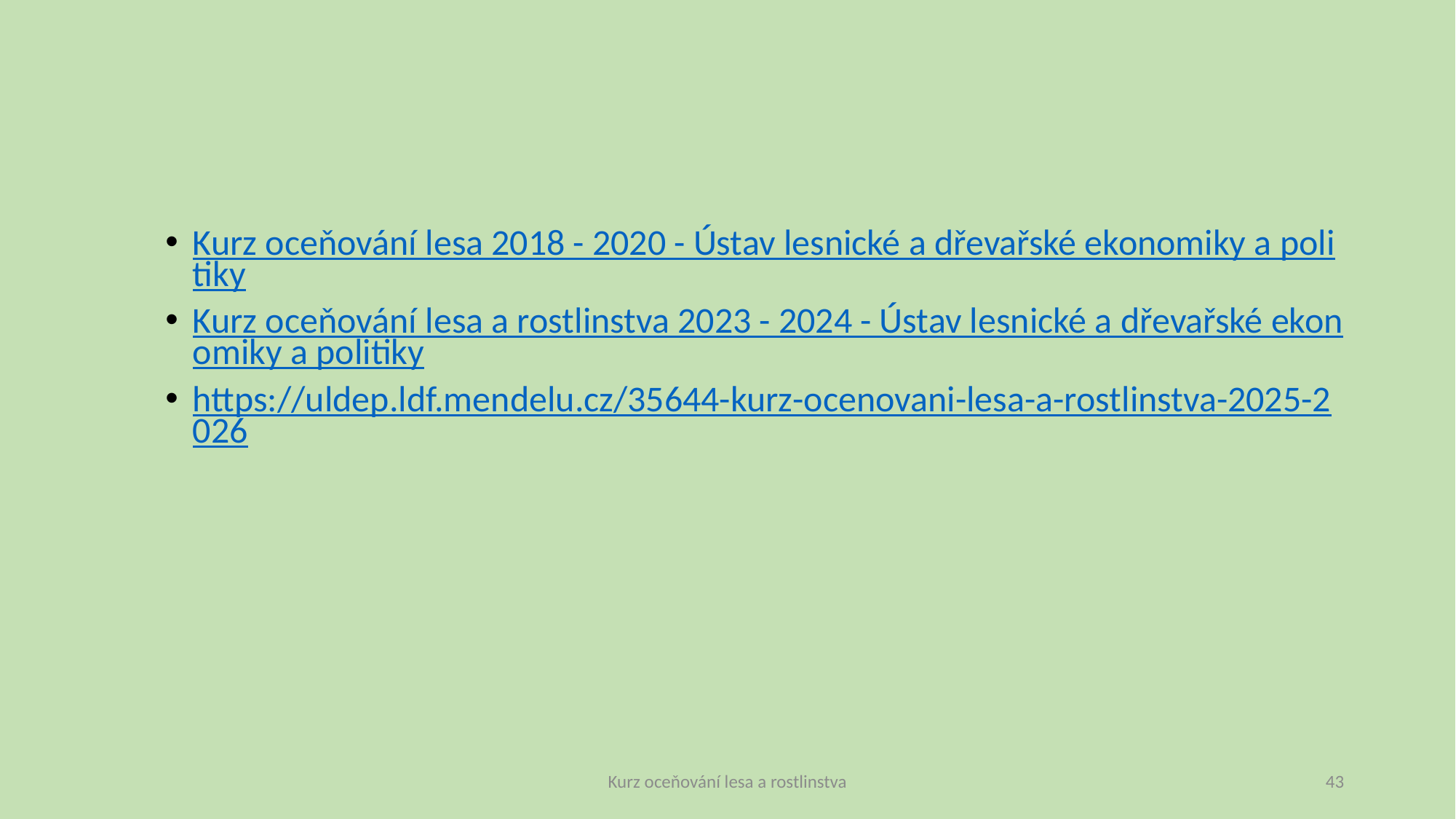

#
Kurz oceňování lesa 2018 - 2020 - Ústav lesnické a dřevařské ekonomiky a politiky
Kurz oceňování lesa a rostlinstva 2023 - 2024 - Ústav lesnické a dřevařské ekonomiky a politiky
https://uldep.ldf.mendelu.cz/35644-kurz-ocenovani-lesa-a-rostlinstva-2025-2026

Kurz oceňování lesa a rostlinstva
43